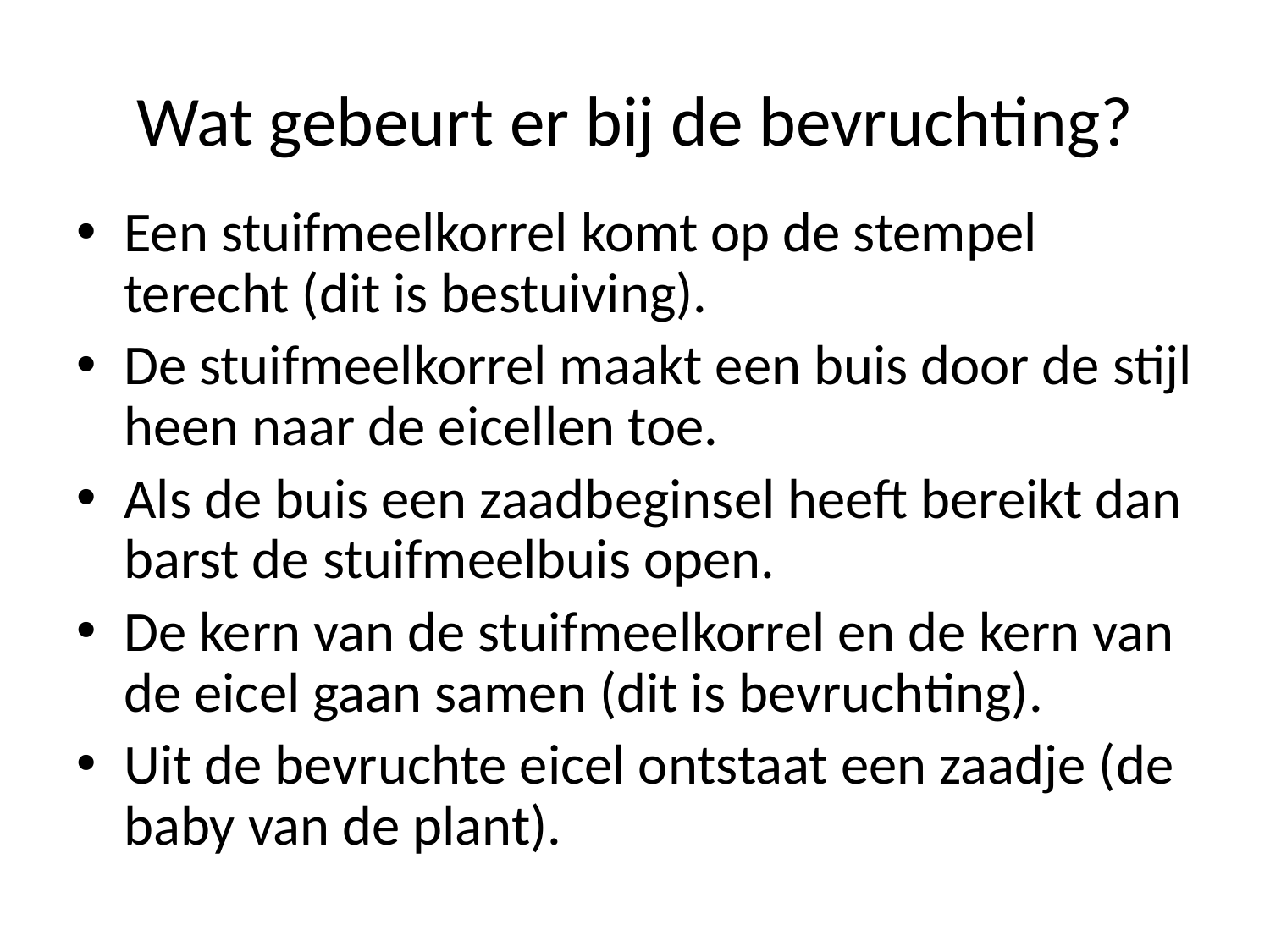

# Wat gebeurt er bij de bevruchting?
Een stuifmeelkorrel komt op de stempel terecht (dit is bestuiving).
De stuifmeelkorrel maakt een buis door de stijl heen naar de eicellen toe.
Als de buis een zaadbeginsel heeft bereikt dan barst de stuifmeelbuis open.
De kern van de stuifmeelkorrel en de kern van de eicel gaan samen (dit is bevruchting).
Uit de bevruchte eicel ontstaat een zaadje (de baby van de plant).